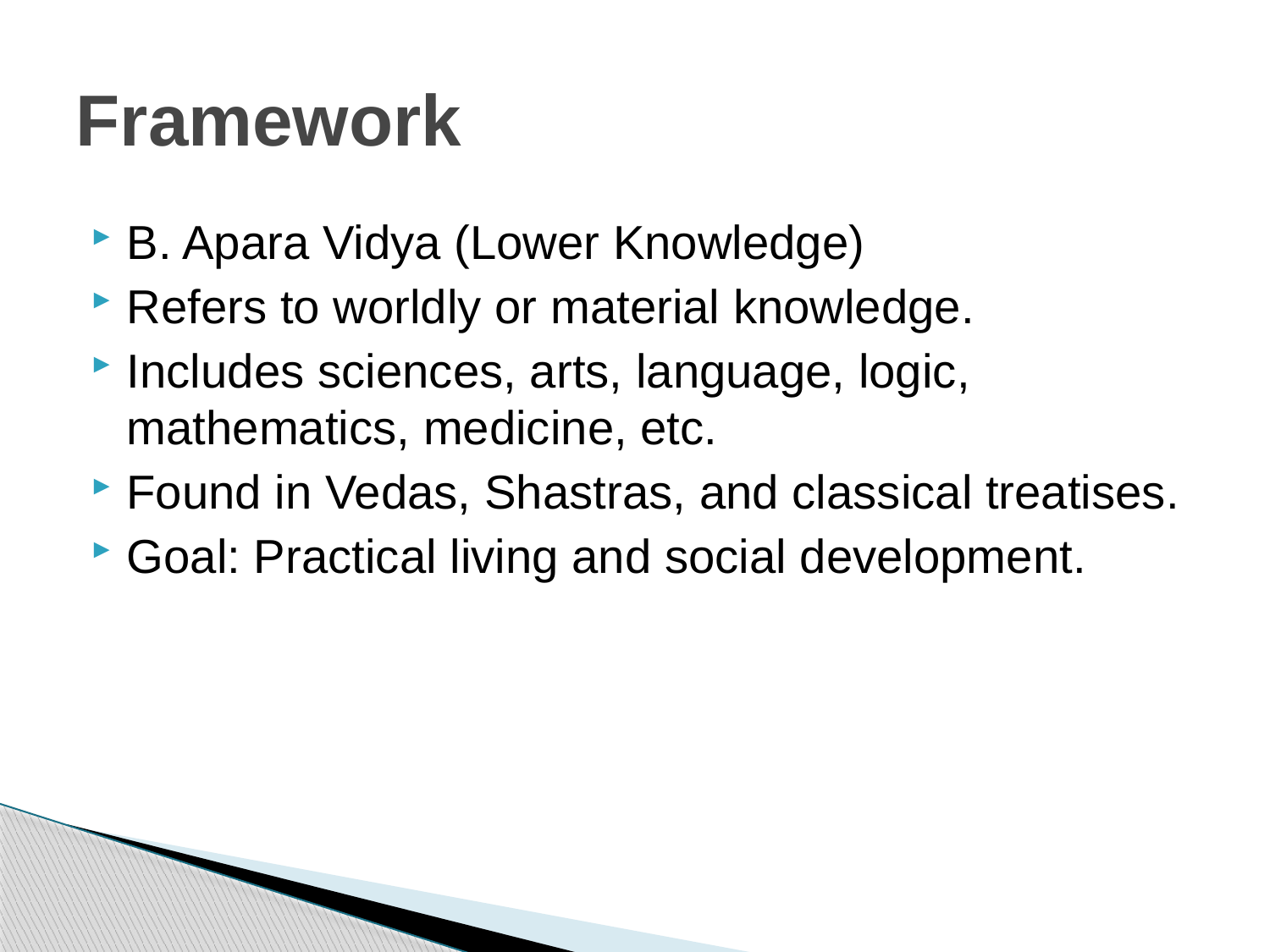

# Framework
B. Apara Vidya (Lower Knowledge)
Refers to worldly or material knowledge.
Includes sciences, arts, language, logic, mathematics, medicine, etc.
Found in Vedas, Shastras, and classical treatises.
Goal: Practical living and social development.